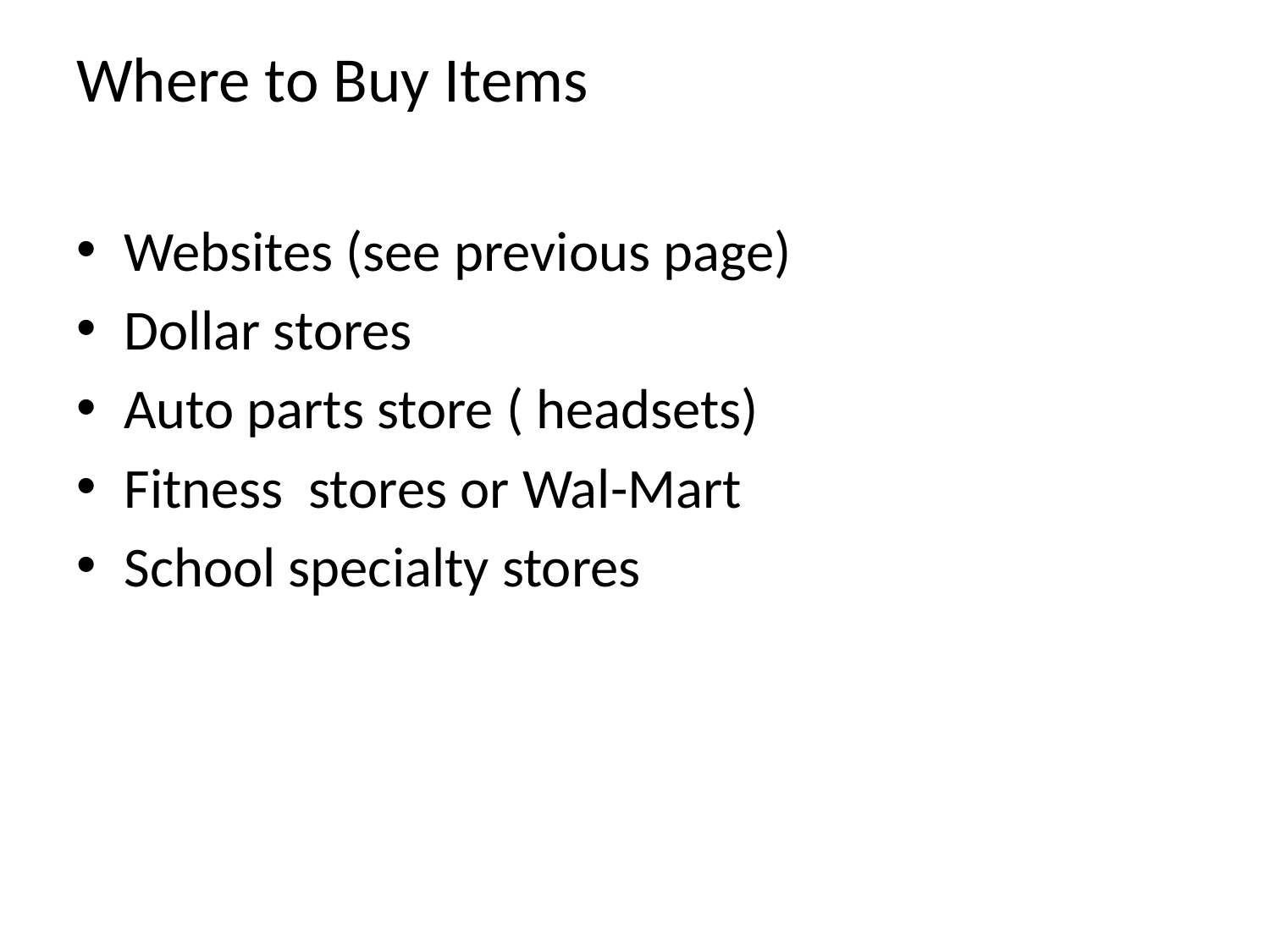

Where to Buy Items

Websites (see previous page)
Dollar stores
Auto parts store ( headsets)
Fitness  stores or Wal-Mart
School specialty stores